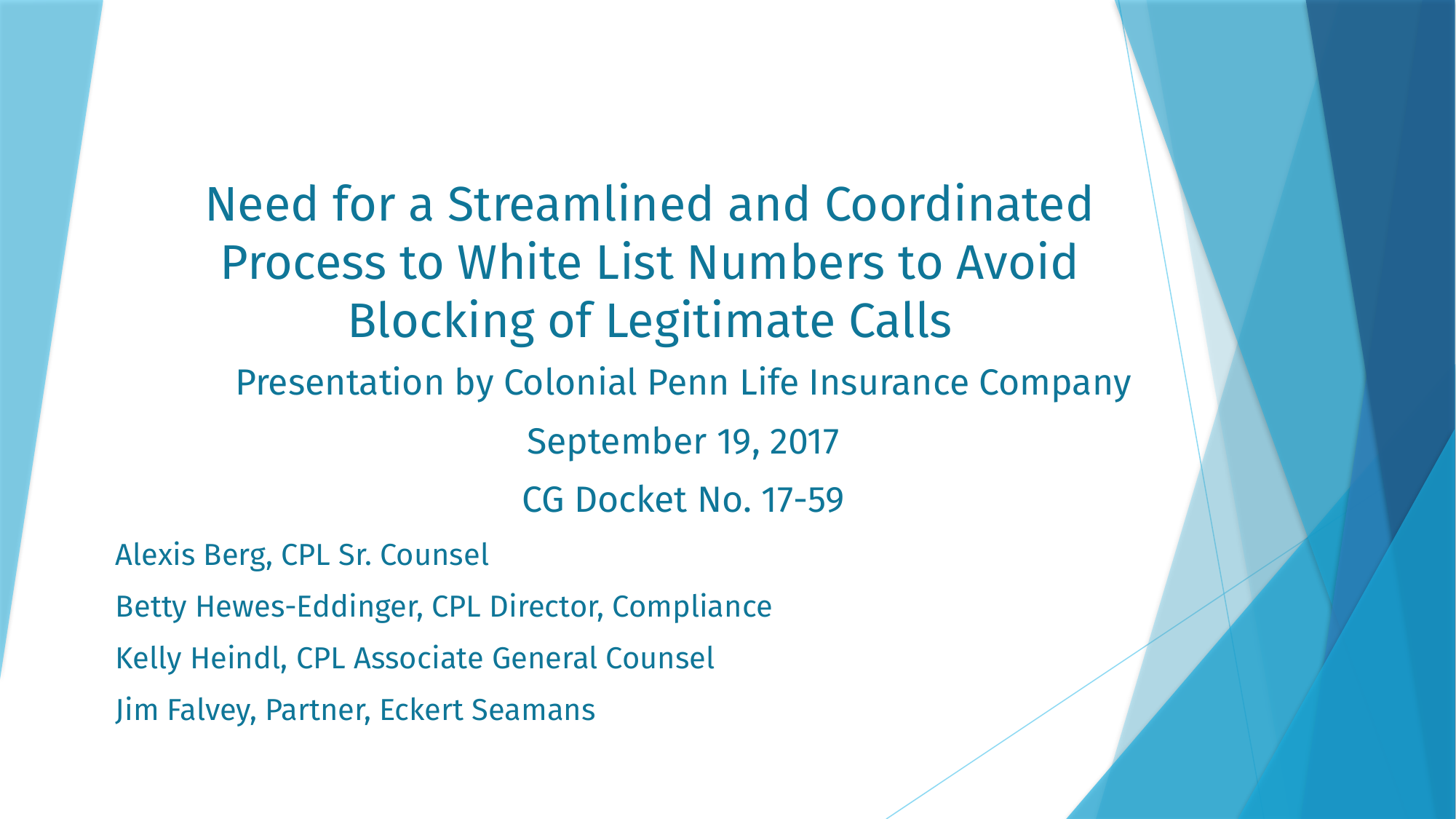

# Need for a Streamlined and Coordinated Process to White List Numbers to Avoid Blocking of Legitimate Calls

Presentation by Colonial Penn Life Insurance Company
September 19, 2017
CG Docket No. 17-59
Alexis Berg, CPL Sr. Counsel
Betty Hewes-Eddinger, CPL Director, Compliance
Kelly Heindl, CPL Associate General Counsel
Jim Falvey, Partner, Eckert Seamans